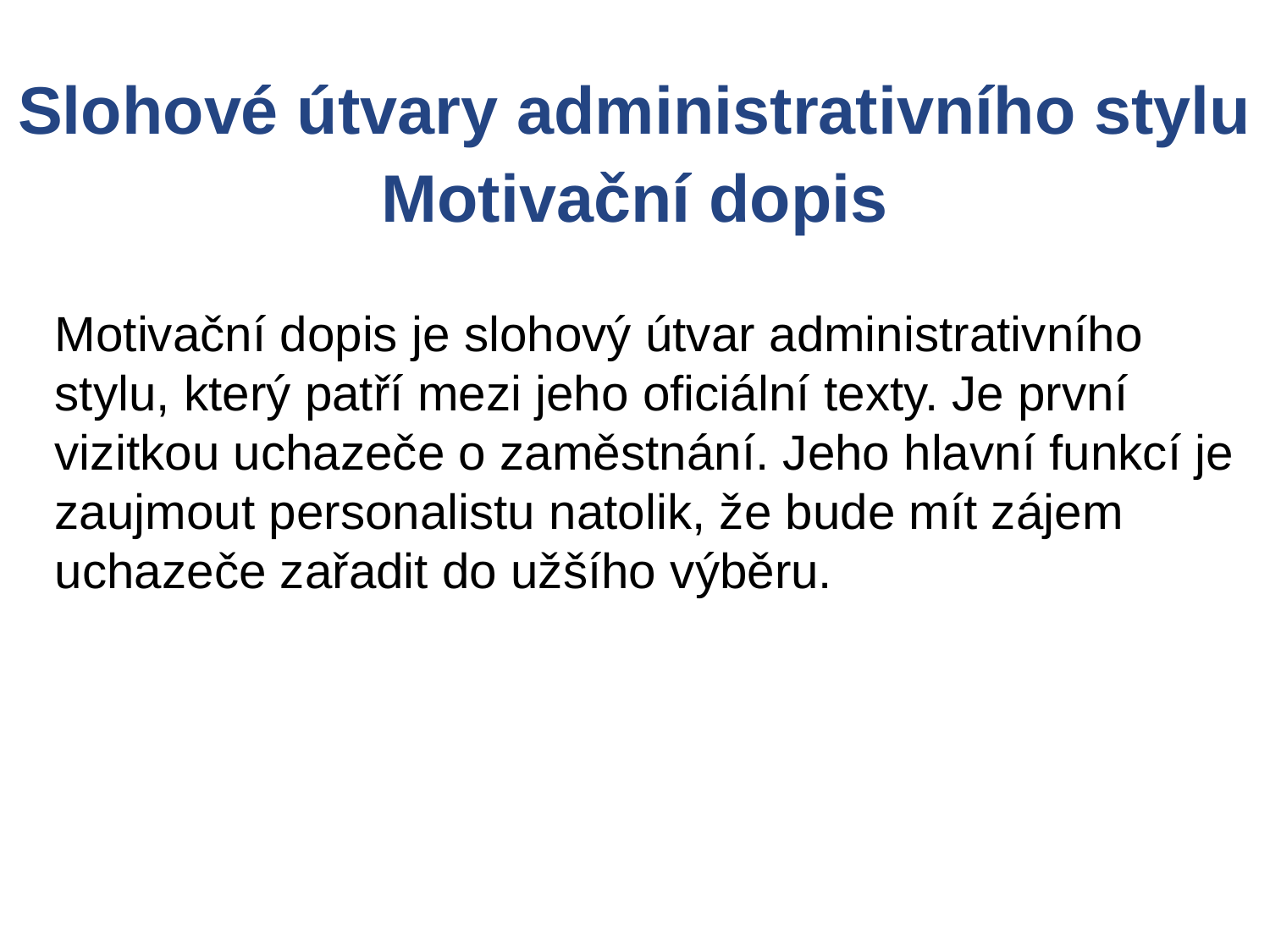

Slohové útvary administrativního stylu
Motivační dopis
Motivační dopis je slohový útvar administrativního stylu, který patří mezi jeho oficiální texty. Je první vizitkou uchazeče o zaměstnání. Jeho hlavní funkcí je zaujmout personalistu natolik, že bude mít zájem uchazeče zařadit do užšího výběru.